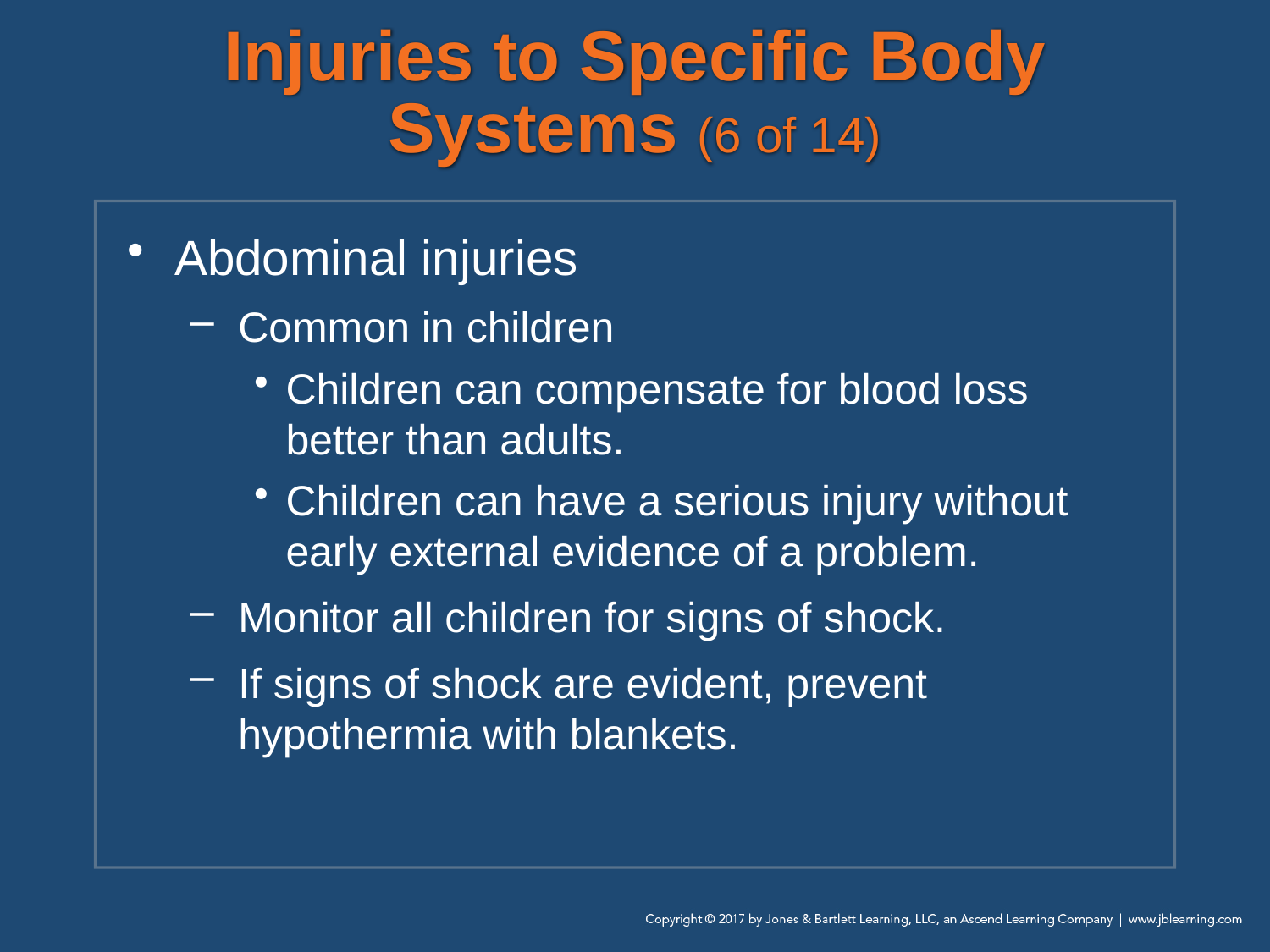

# Injuries to Specific Body Systems (6 of 14)
Abdominal injuries
Common in children
Children can compensate for blood loss better than adults.
Children can have a serious injury without early external evidence of a problem.
Monitor all children for signs of shock.
If signs of shock are evident, prevent hypothermia with blankets.